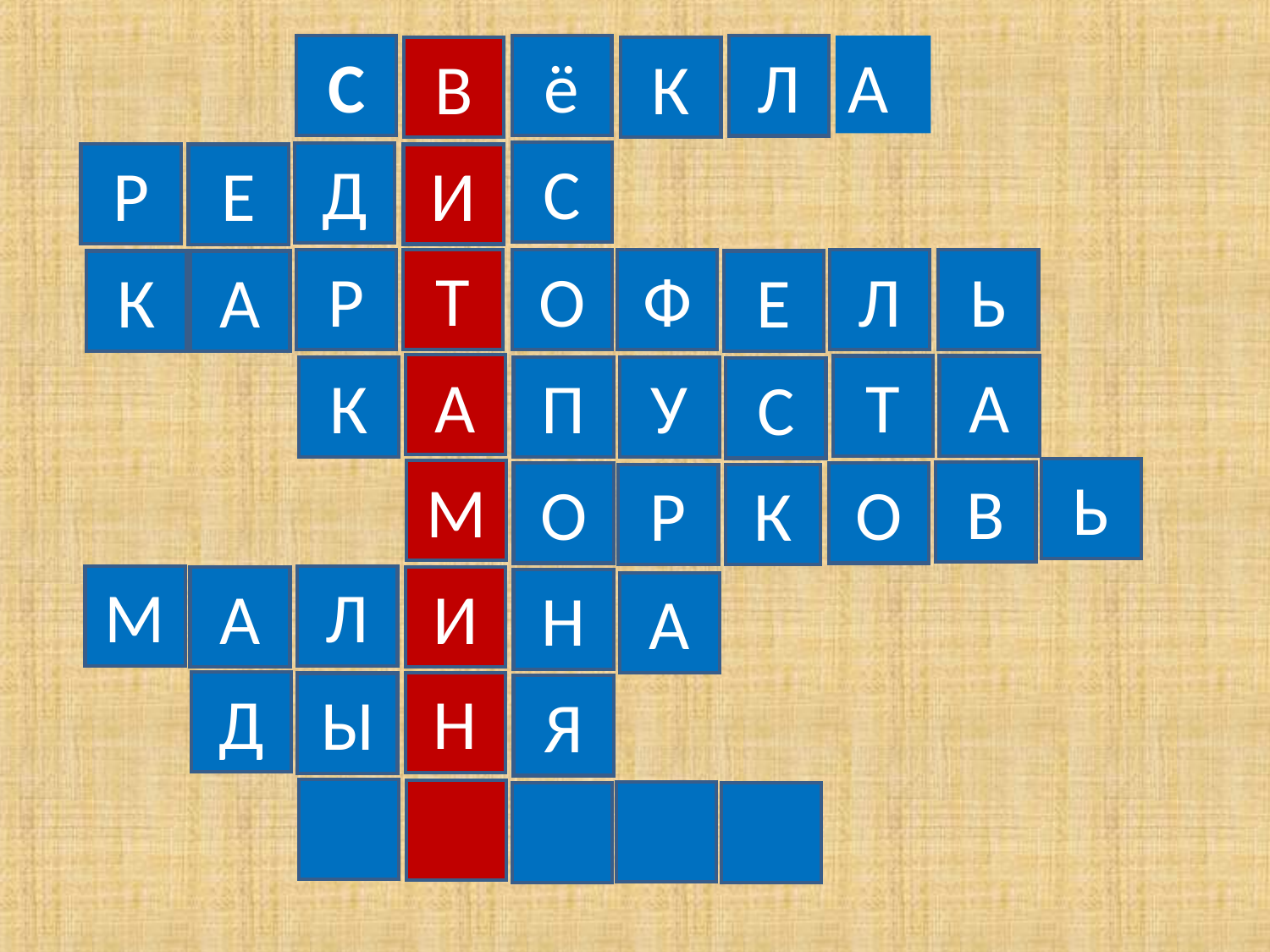

С
ё
А
Л
В
К
С
Д
Р
Е
И
Т
Р
О
Ф
Л
Ь
К
А
Е
А
Т
А
К
П
У
С
Ь
М
В
О
О
Р
К
М
Л
А
И
Н
А
Д
Н
Ы
Я